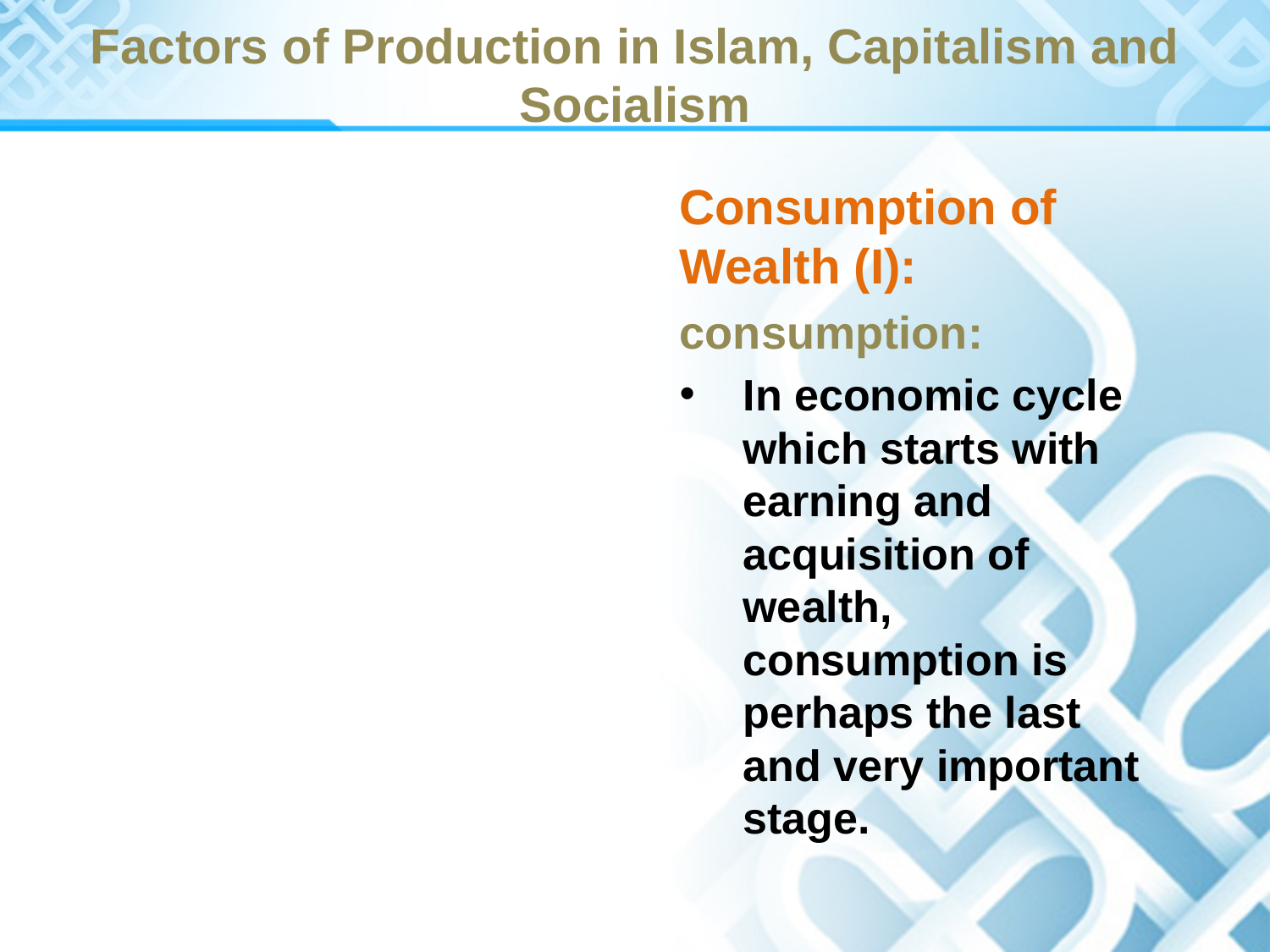

Factors of Production in Islam, Capitalism and Socialism
Consumption of Wealth (I):
consumption:
In economic cycle which starts with earning and acquisition of wealth, consumption is perhaps the last and very important stage.